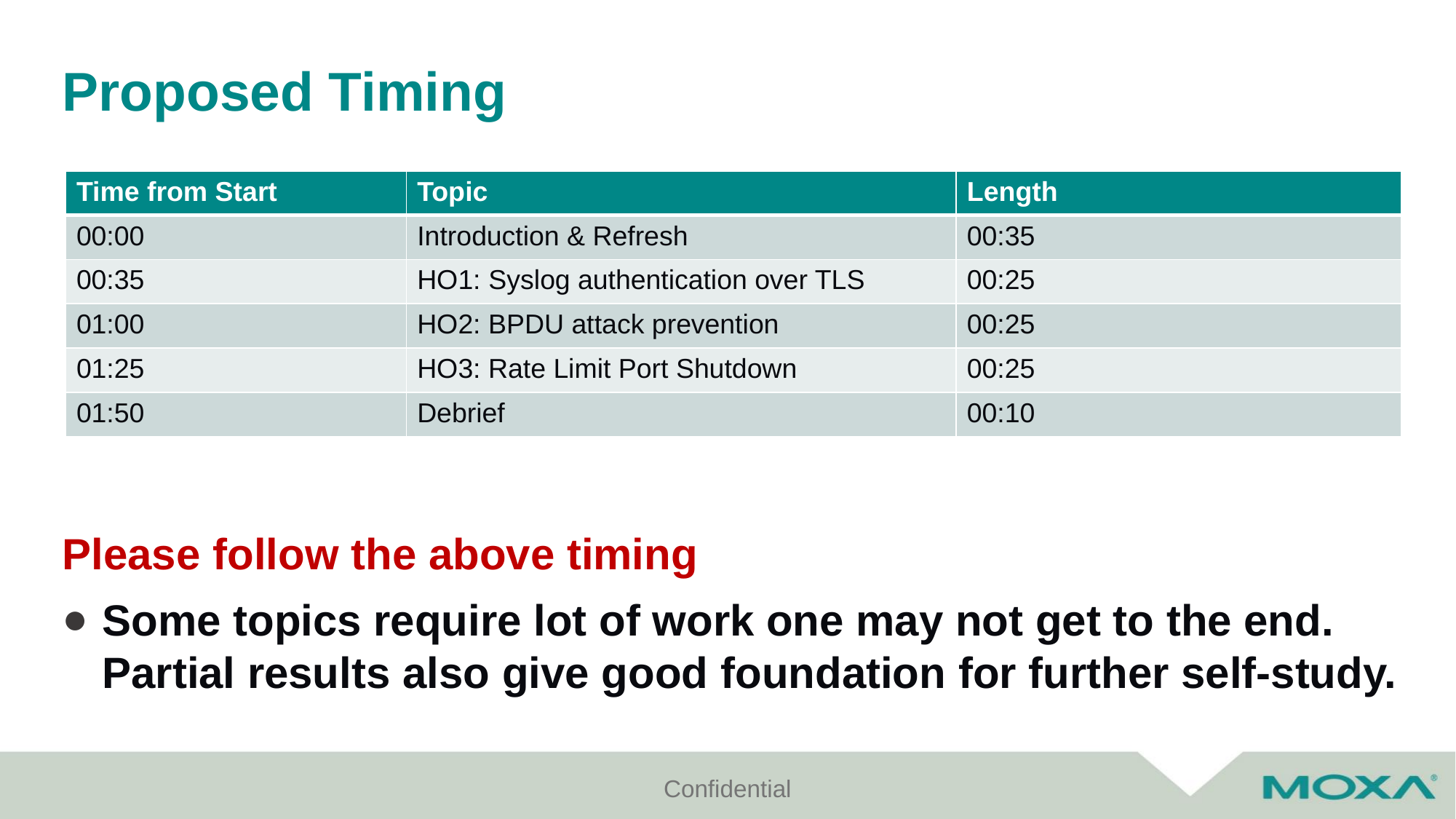

# Proposed Timing
| Time from Start | Topic | Length |
| --- | --- | --- |
| 00:00 | Introduction & Refresh | 00:35 |
| 00:35 | HO1: Syslog authentication over TLS | 00:25 |
| 01:00 | HO2: BPDU attack prevention | 00:25 |
| 01:25 | HO3: Rate Limit Port Shutdown | 00:25 |
| 01:50 | Debrief | 00:10 |
Please follow the above timing
Some topics require lot of work one may not get to the end. Partial results also give good foundation for further self-study.